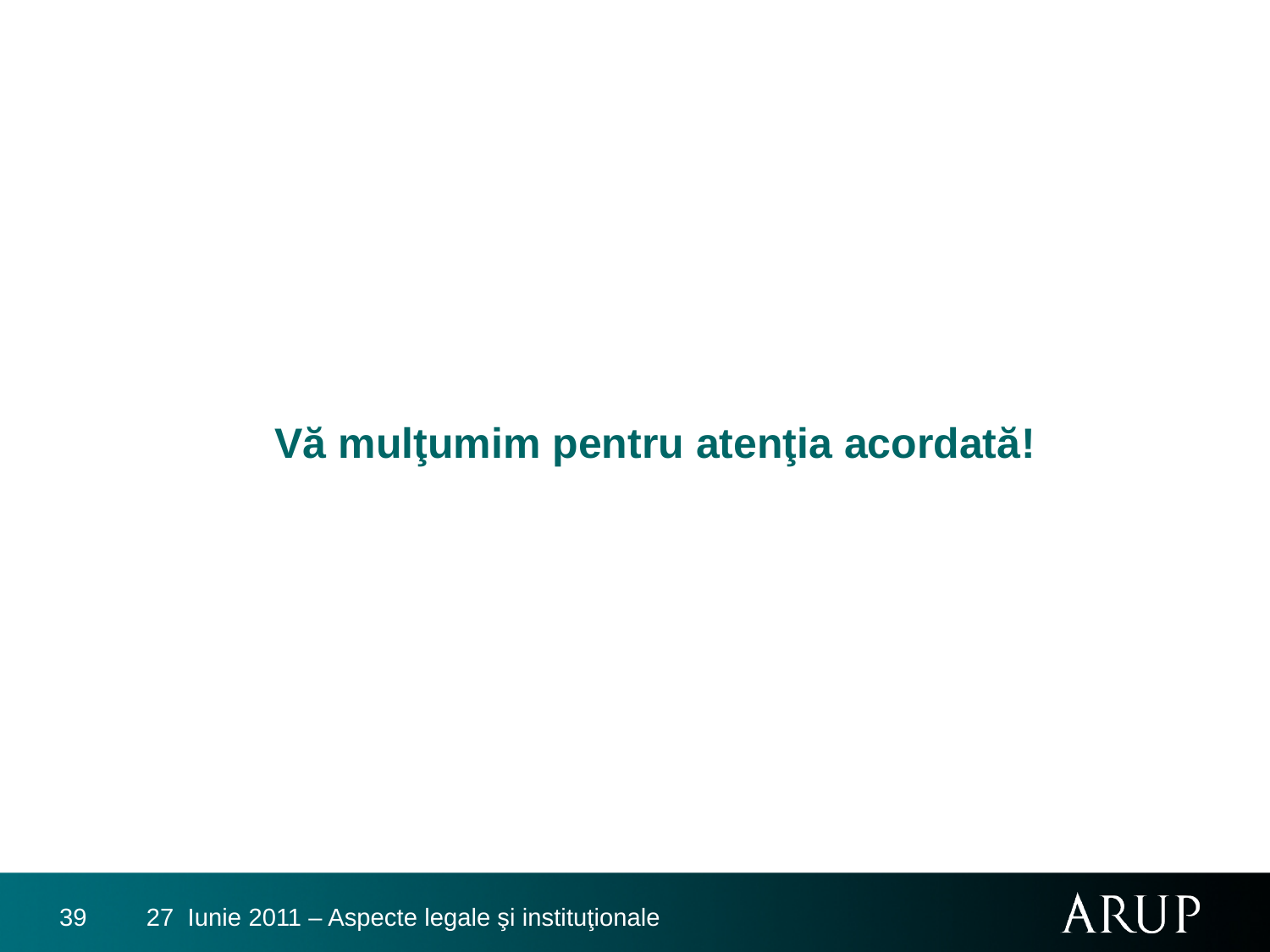

#
Vă mulţumim pentru atenţia acordată!
39
27  Iunie 2011 – Aspecte legale şi instituţionale